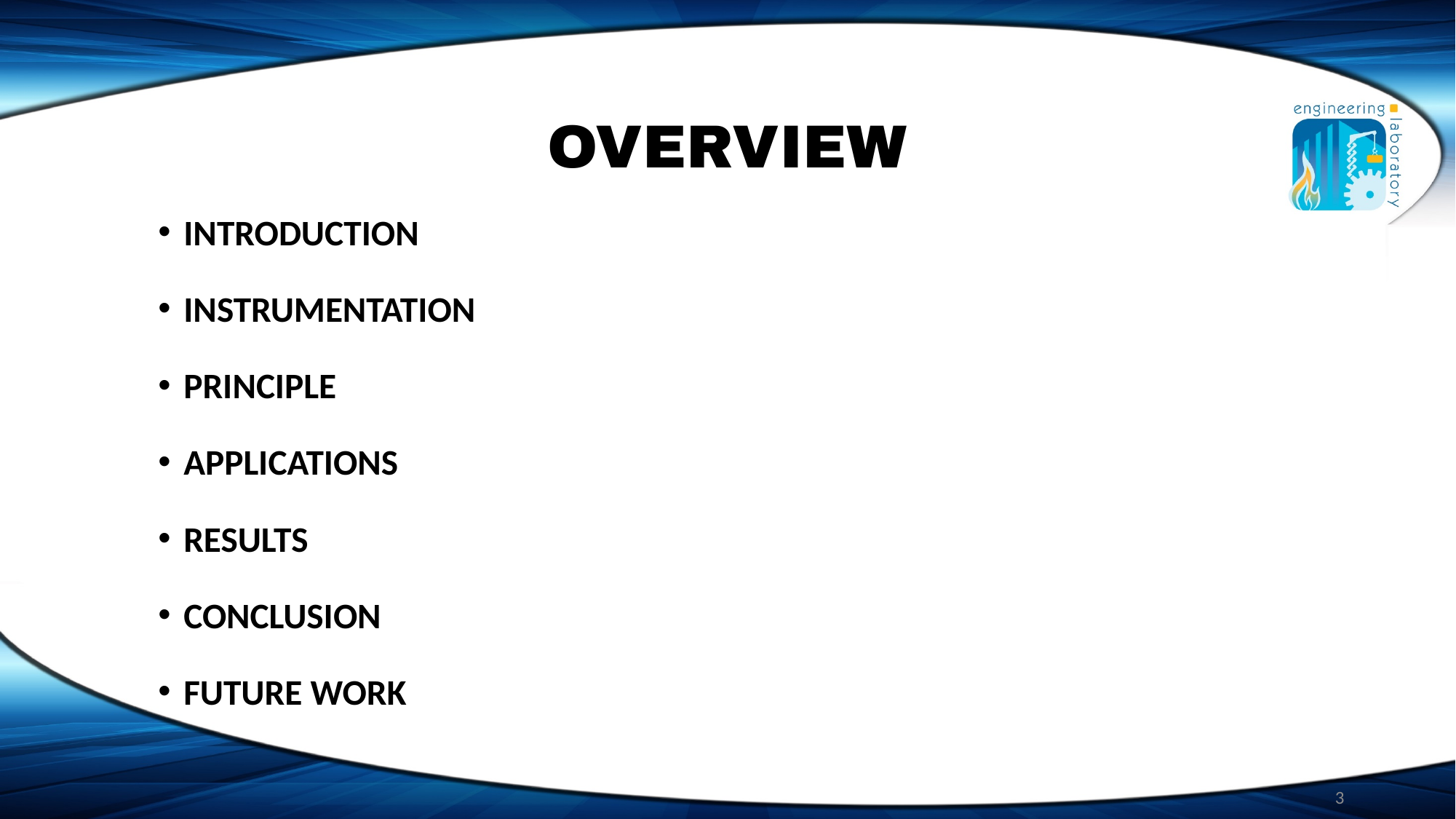

# OVERVIEW
INTRODUCTION
INSTRUMENTATION
PRINCIPLE
APPLICATIONS
RESULTS
CONCLUSION
FUTURE WORK

3